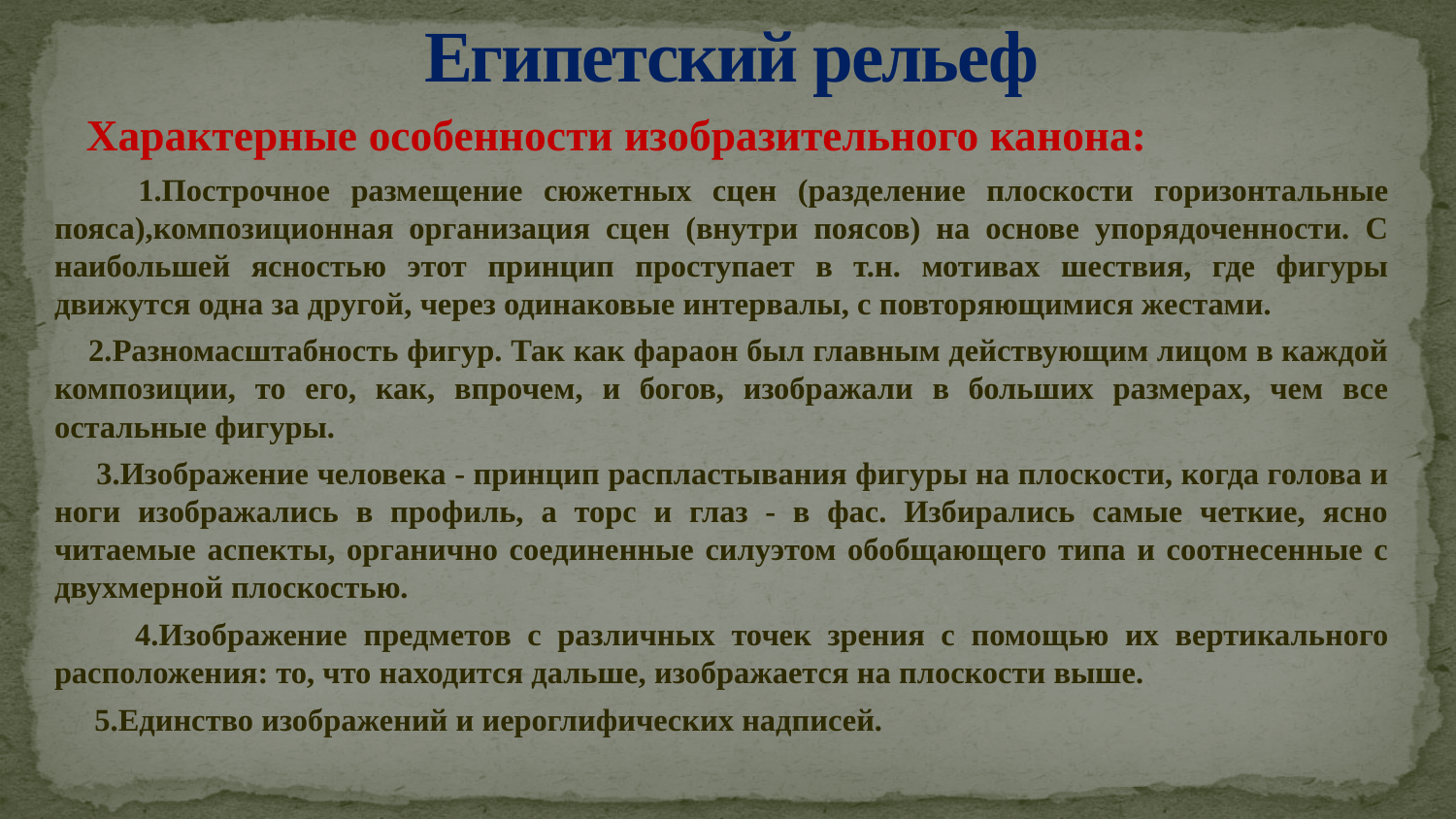

# Египетский рельеф
    Характерные особенности изобразительного канона:
    1.Построчное размещение сюжетных сцен (разделение плоскости горизонтальные пояса),композиционная организация сцен (внутри поясов) на основе упорядоченности. С наибольшей ясностью этот принцип проступает в т.н. мотивах шествия, где фигуры движутся одна за другой, через одинаковые интервалы, с повторяющимися жестами.
    2.Разномасштабность фигур. Так как фараон был главным действующим лицом в каждой композиции, то его, как, впрочем, и богов, изображали в больших размерах, чем все остальные фигуры.
     3.Изображение человека - принцип распластывания фигуры на плоскости, когда голова и ноги изображались в профиль, а торс и глаз - в фас. Избирались самые четкие, ясно читаемые аспекты, органично соединенные силуэтом обобщающего типа и соотнесенные с двухмерной плоскостью.
     4.Изображение предметов с различных точек зрения с помощью их вертикального расположения: то, что находится дальше, изображается на плоскости выше.
     5.Единство изображений и иероглифических надписей.